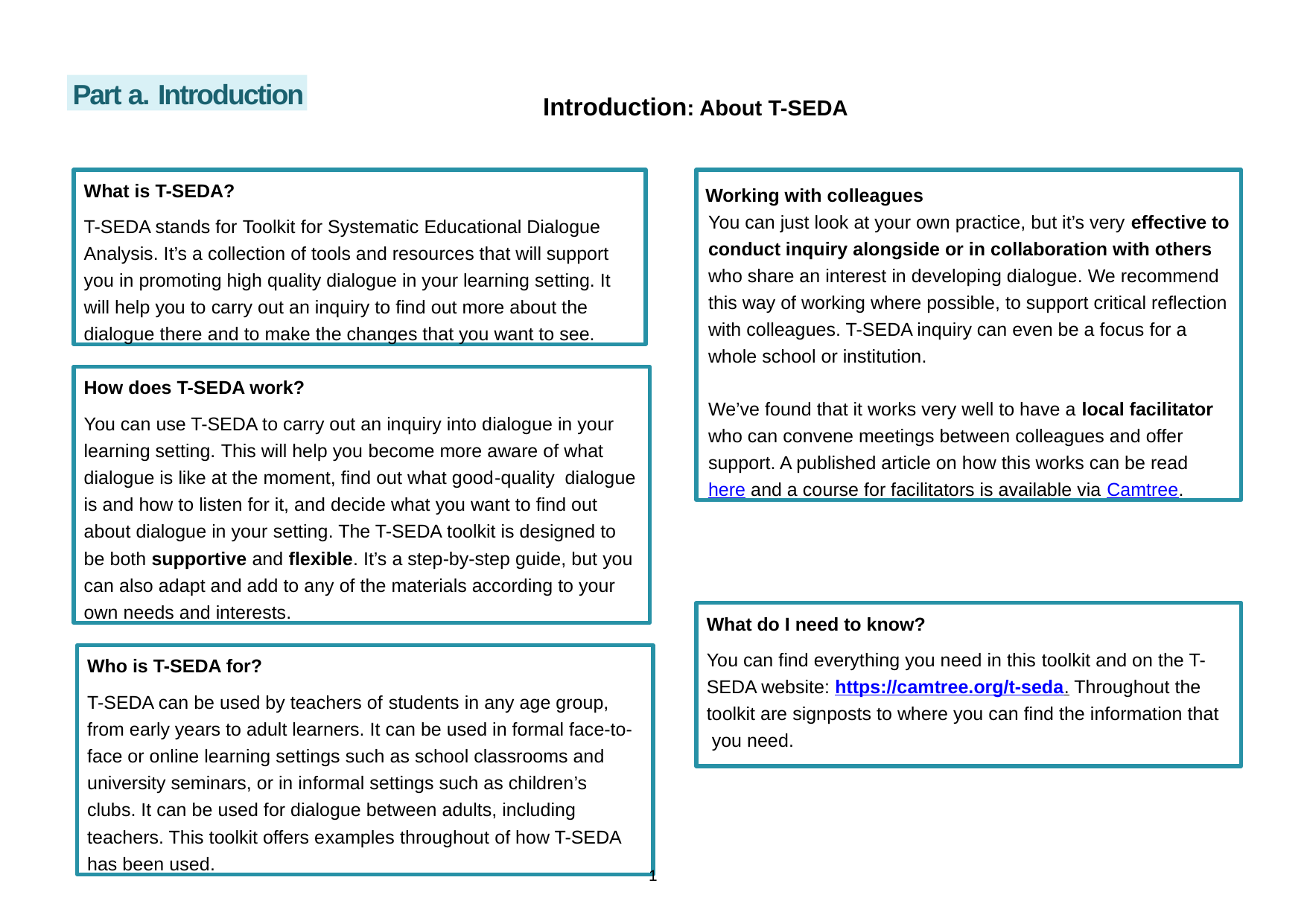

Part a. Introduction
Introduction: About T-SEDA
What is T-SEDA?
T-SEDA stands for Toolkit for Systematic Educational Dialogue Analysis. It’s a collection of tools and resources that will support you in promoting high quality dialogue in your learning setting. It will help you to carry out an inquiry to find out more about the dialogue there and to make the changes that you want to see.
Working with colleagues
You can just look at your own practice, but it’s very effective to conduct inquiry alongside or in collaboration with others who share an interest in developing dialogue. We recommend this way of working where possible, to support critical reflection with colleagues. T-SEDA inquiry can even be a focus for a whole school or institution.

We’ve found that it works very well to have a local facilitator who can convene meetings between colleagues and offer support. A published article on how this works can be read here and a course for facilitators is available via Camtree.
How does T-SEDA work?
You can use T-SEDA to carry out an inquiry into dialogue in your  learning setting. This will help you become more aware of what dialogue is like at the moment, find out what good-quality  dialogue is and how to listen for it, and decide what you want to find out about dialogue in your setting. The T-SEDA toolkit is designed to be both supportive and flexible. It’s a step-by-step guide, but you can also adapt and add to any of the materials according to your own needs and interests.
What do I need to know?
You can find everything you need in this toolkit and on the T-SEDA website: https://camtree.org/t-seda. Throughout the toolkit are signposts to where you can find the information that  you need.

Who is T-SEDA for?
T-SEDA can be used by teachers of students in any age group, from early years to adult learners. It can be used in formal face-to-face or online learning settings such as school classrooms and university seminars, or in informal settings such as children’s clubs. It can be used for dialogue between adults, including teachers. This toolkit offers examples throughout of how T-SEDA has been used.
1